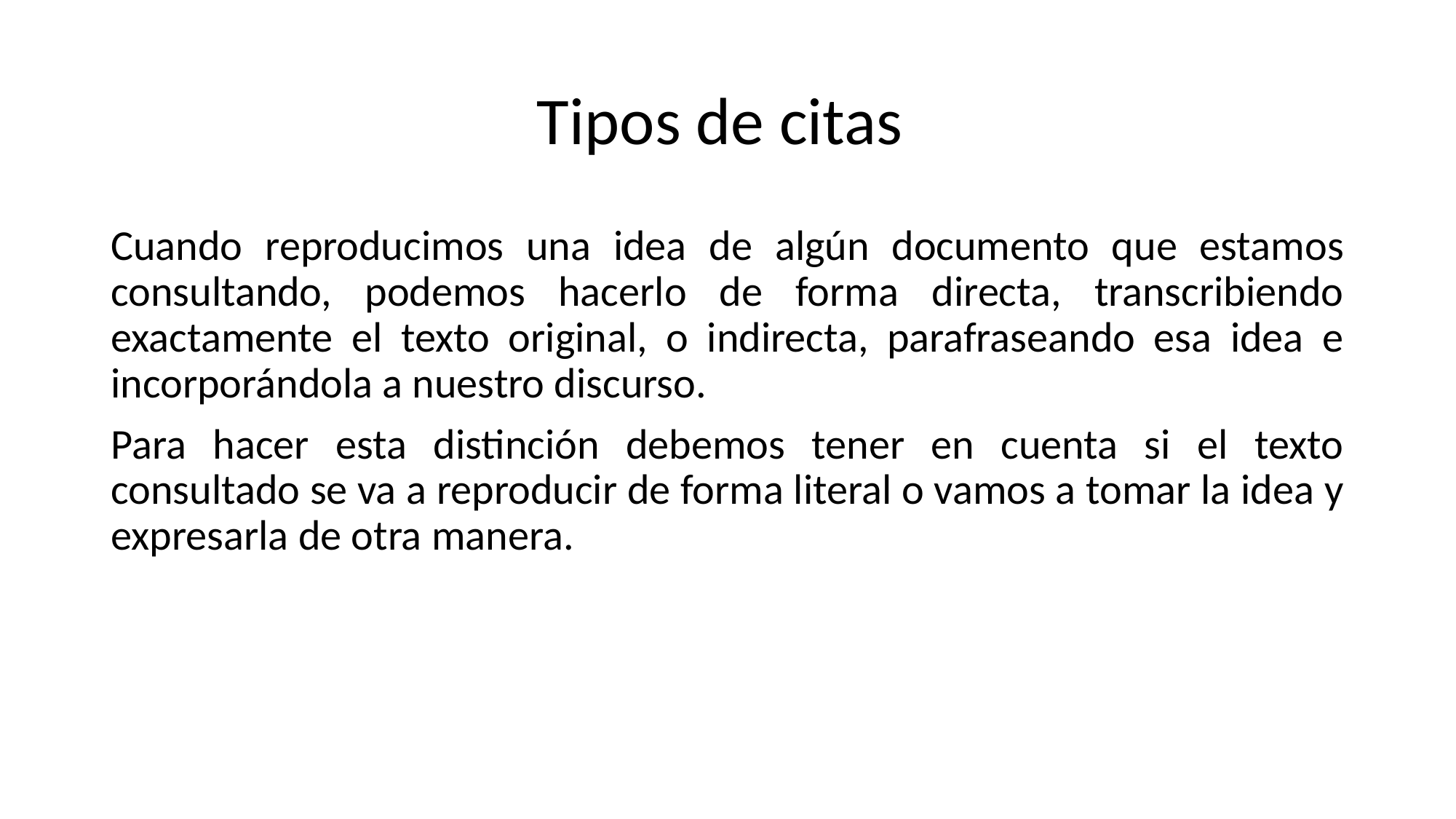

# Tipos de citas
Cuando reproducimos una idea de algún documento que estamos consultando, podemos hacerlo de forma directa, transcribiendo exactamente el texto original, o indirecta, parafraseando esa idea e incorporándola a nuestro discurso.
Para hacer esta distinción debemos tener en cuenta si el texto consultado se va a reproducir de forma literal o vamos a tomar la idea y expresarla de otra manera.